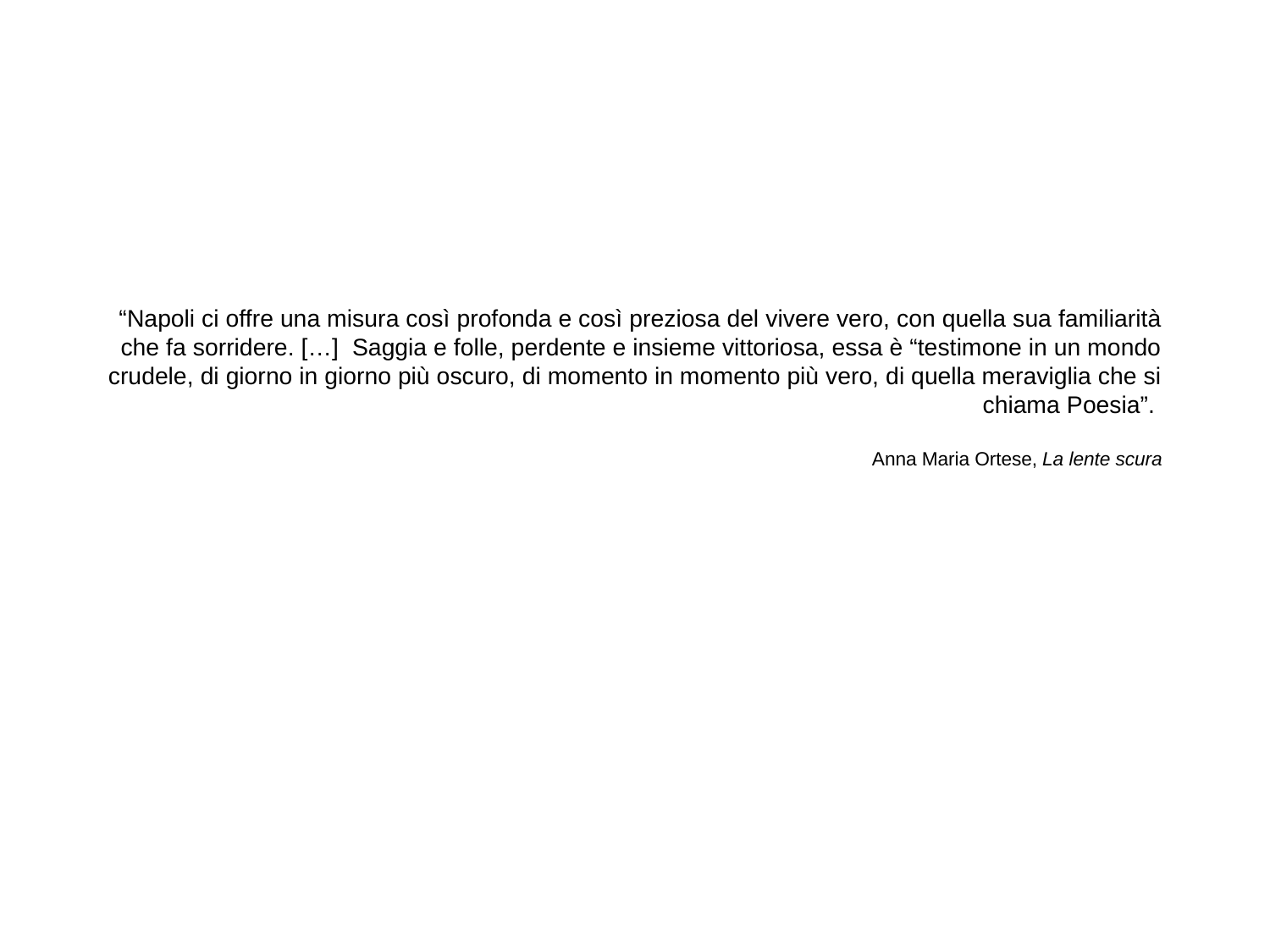

# “Napoli ci offre una misura così profonda e così preziosa del vivere vero, con quella sua familiarità che fa sorridere. […]  Saggia e folle, perdente e insieme vittoriosa, essa è “testimone in un mondo crudele, di giorno in giorno più oscuro, di momento in momento più vero, di quella meraviglia che si chiama Poesia”.  Anna Maria Ortese, La lente scura